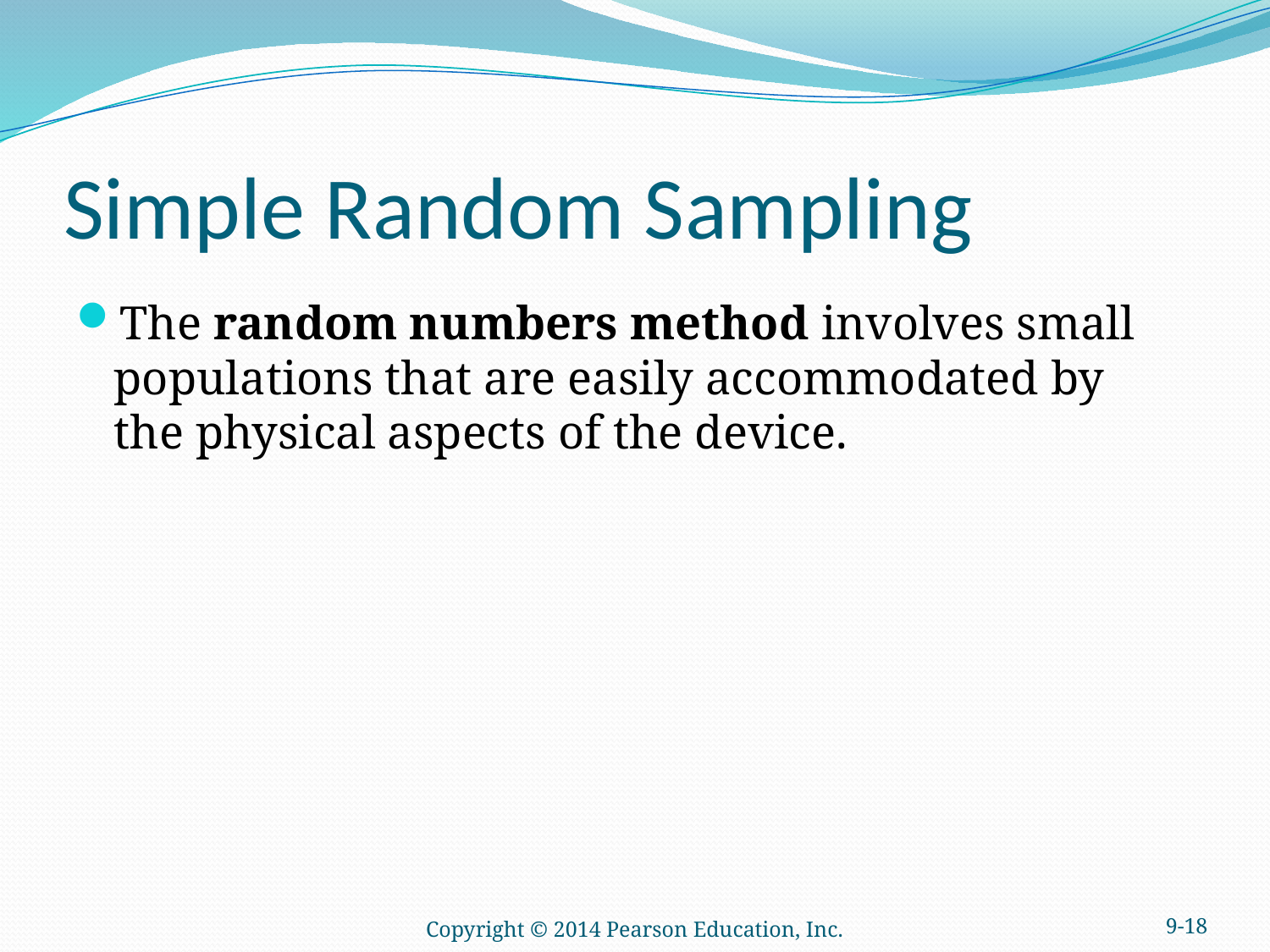

# Simple Random Sampling
The random numbers method involves small populations that are easily accommodated by the physical aspects of the device.